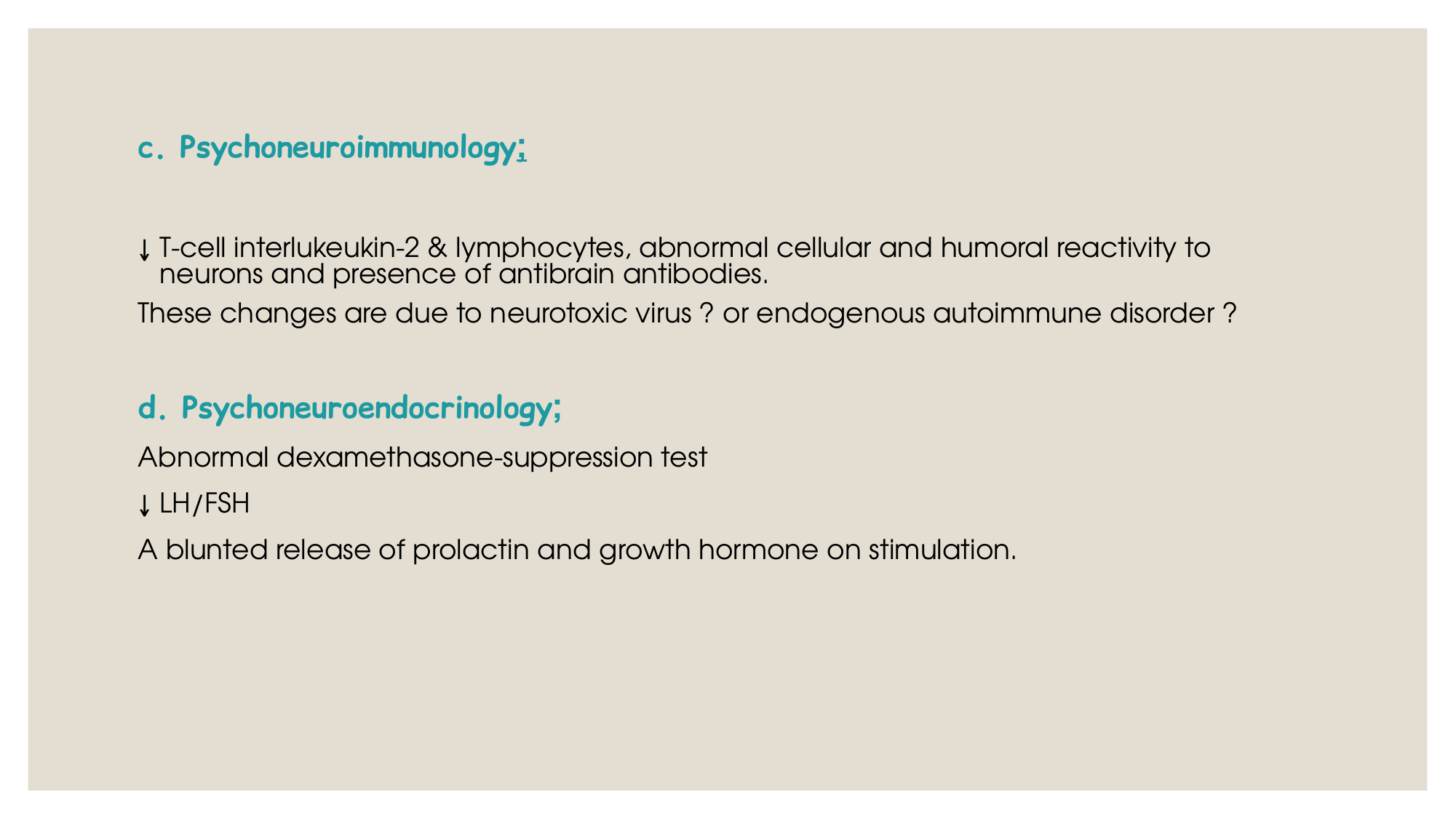

#
c. Psychoneuroimmunology;

↓ T-cell interlukeukin-2 & lymphocytes, abnormal cellular and humoral reactivity to neurons and presence of antibrain antibodies.
These changes are due to neurotoxic virus ? or endogenous autoimmune disorder ?

d. Psychoneuroendocrinology;
Abnormal dexamethasone-suppression test
↓ LH/FSH
A blunted release of prolactin and growth hormone on stimulation.